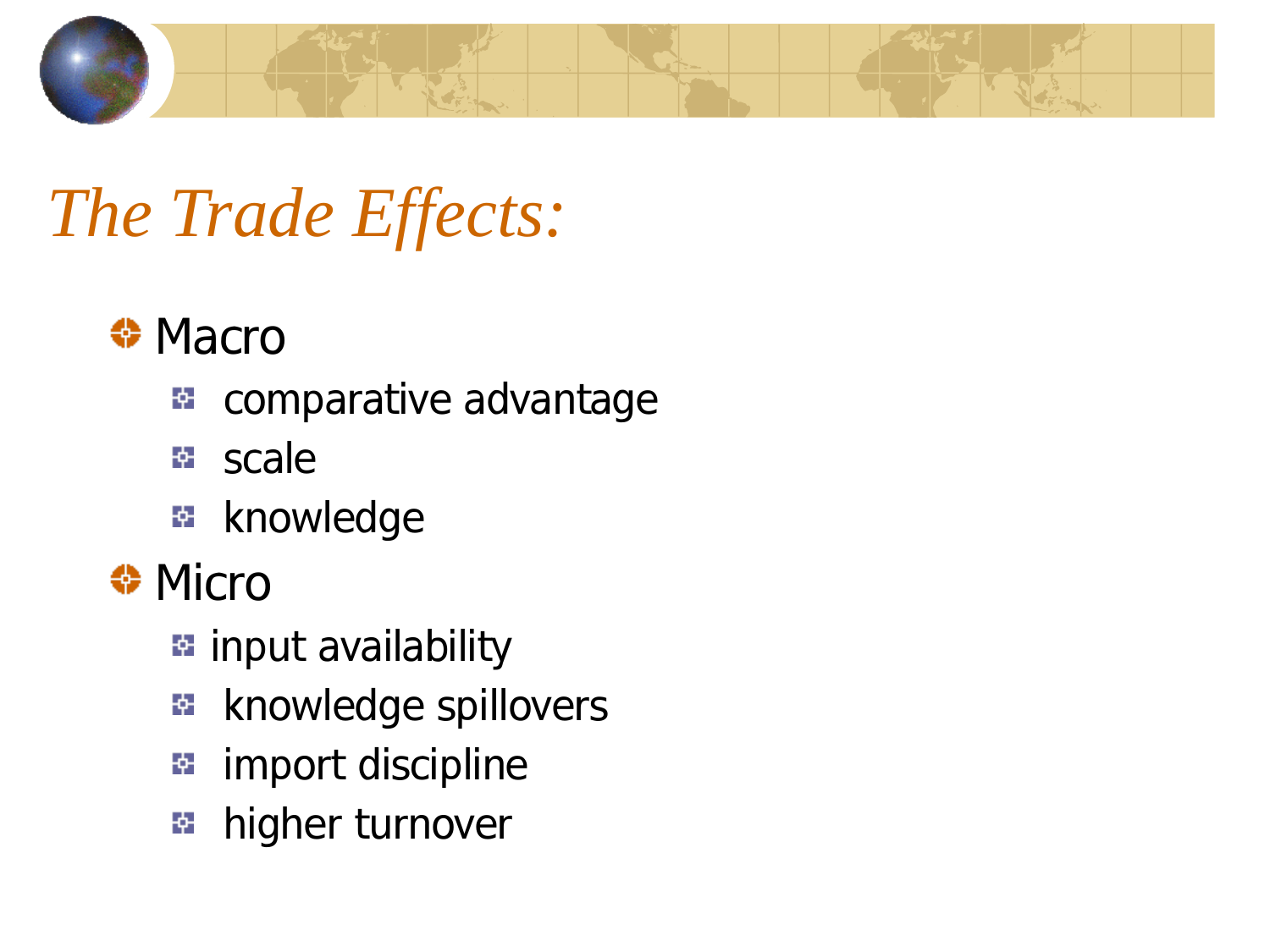

# The Trade Effects:
Macro
 comparative advantage
 scale
 knowledge
Micro
input availability
 knowledge spillovers
 import discipline
 higher turnover